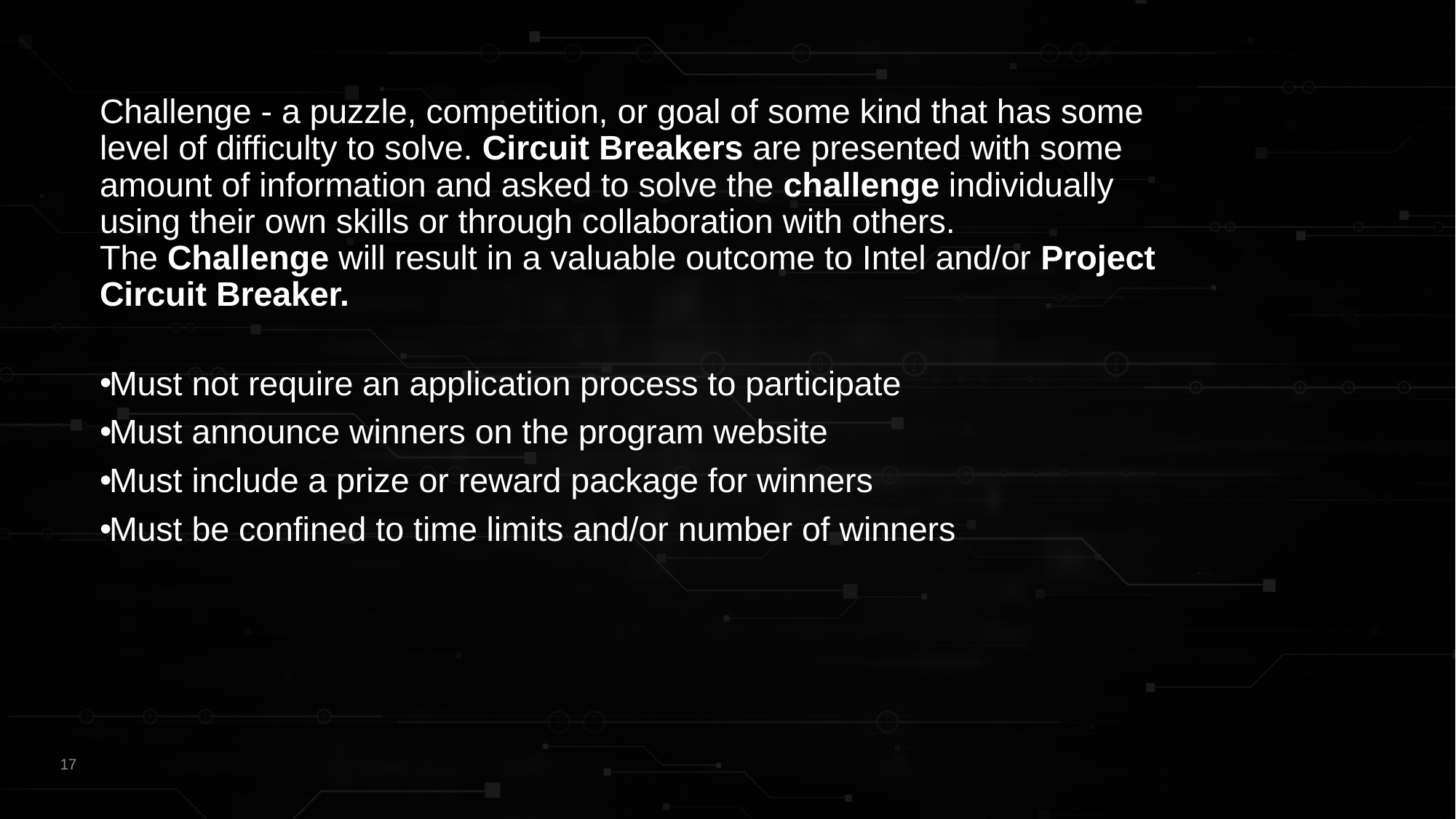

Challenge - a puzzle, competition, or goal of some kind that has some level of difficulty to solve. Circuit Breakers are presented with some amount of information and asked to solve the challenge individually using their own skills or through collaboration with others. The Challenge will result in a valuable outcome to Intel and/or Project Circuit Breaker.
Must not require an application process to participate
Must announce winners on the program website
Must include a prize or reward package for winners
Must be confined to time limits and/or number of winners
17